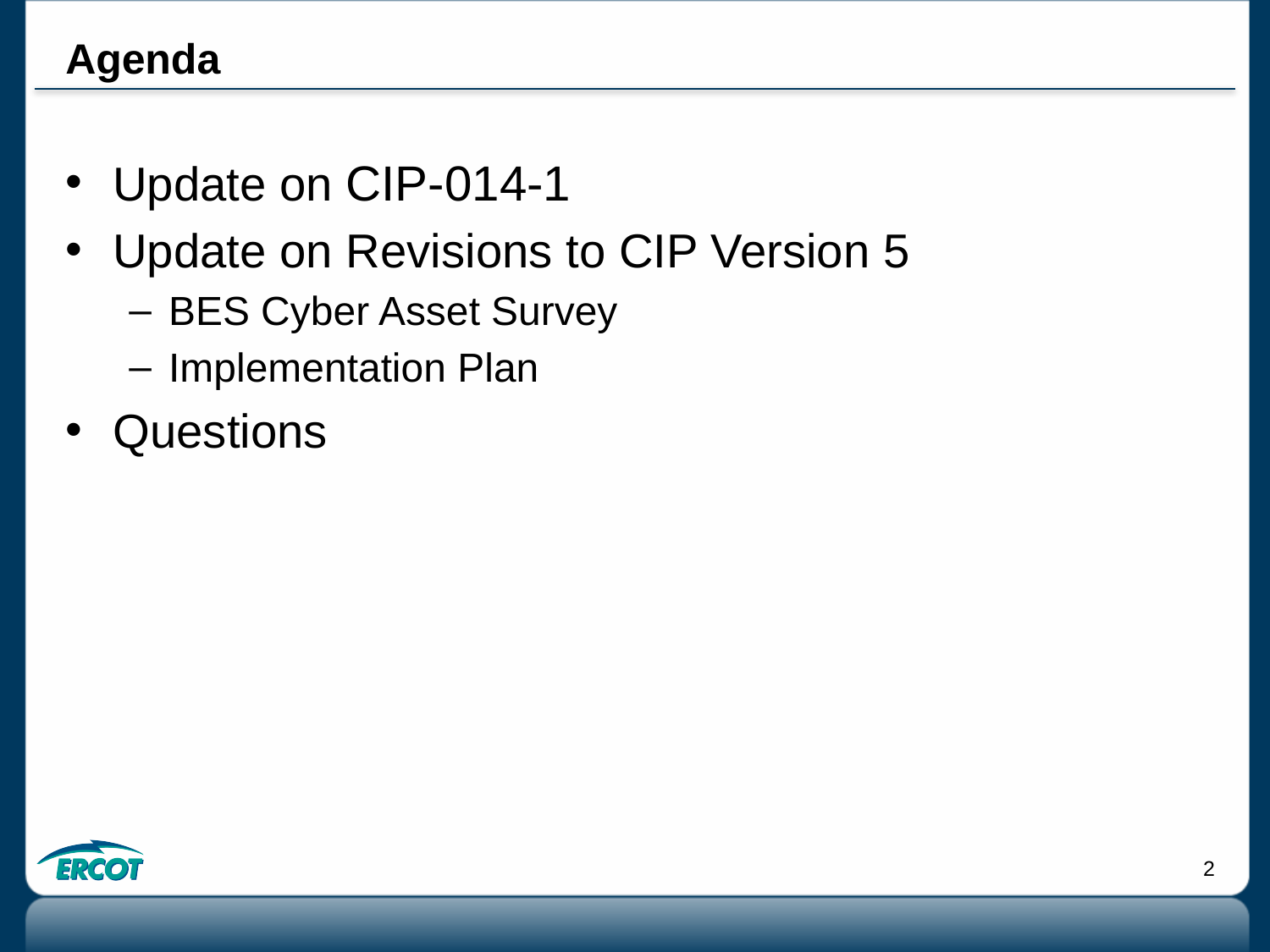

# Agenda
Update on CIP-014-1
Update on Revisions to CIP Version 5
BES Cyber Asset Survey
Implementation Plan
Questions